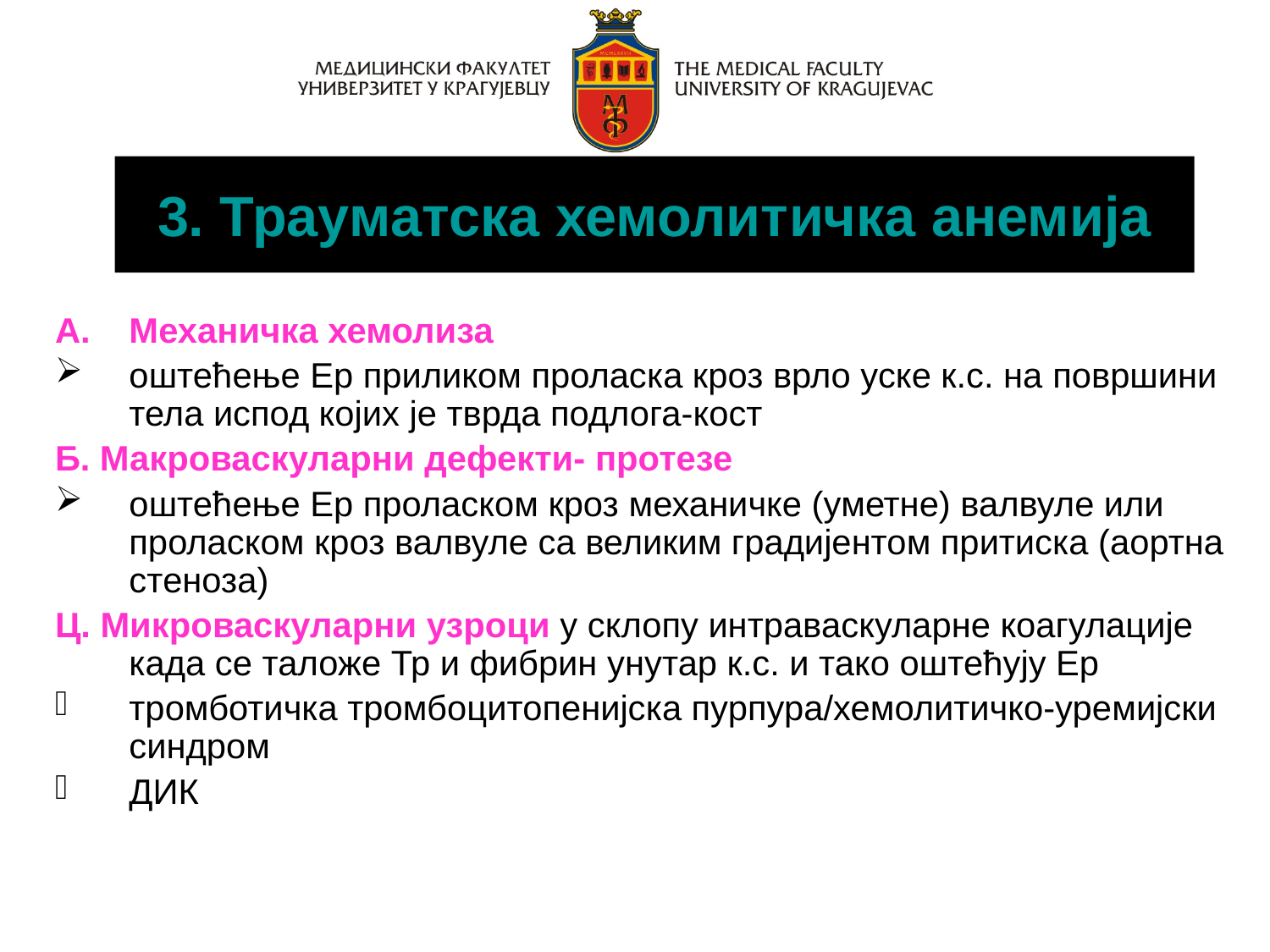

3. Траумaтска хемолитичка aнемија
Механичка хемолиза
оштећење Ер приликом проласка кроз врло уске к.с. на површини тела испод којих је тврда подлога-кост
Б. Макроваскуларни дефекти- протезе
оштећење Ер проласком кроз механичке (уметне) валвуле или проласком кроз валвуле са великим градијентом притиска (аортна стеноза)
Ц. Микроваскуларни узроци у склопу интраваскуларне коагулације када се таложе Тр и фибрин унутар к.с. и тако оштећују Ер
тромботичка тромбоцитопенијска пурпура/хемолитичко-уремијски синдром
ДИК